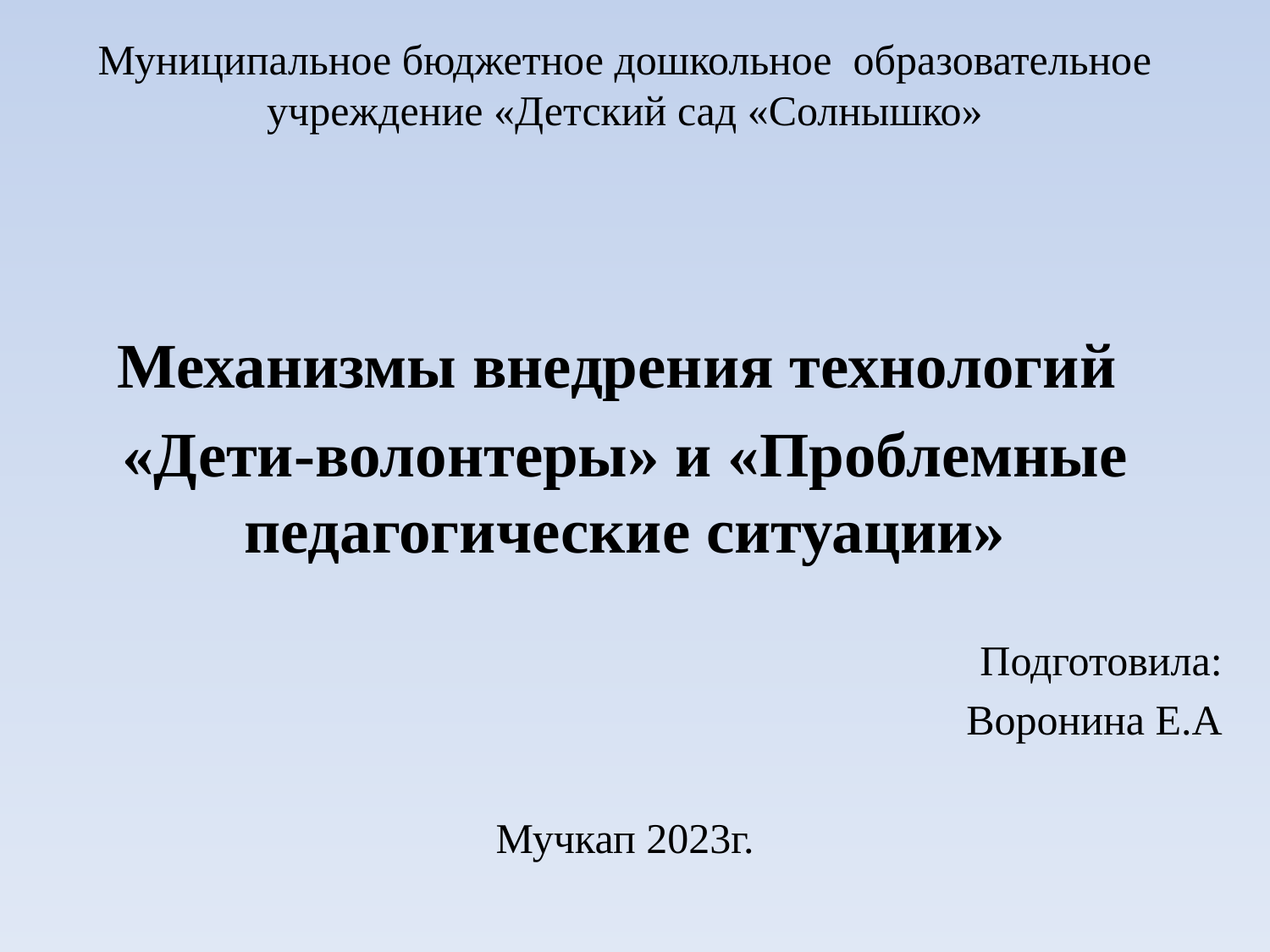

Муниципальное бюджетное дошкольное  образовательное учреждение «Детский сад «Солнышко»

Механизмы внедрения технологий
«Дети-волонтеры» и «Проблемные педагогические ситуации»

Подготовила:
Воронина Е.А

Мучкап 2023г.
#